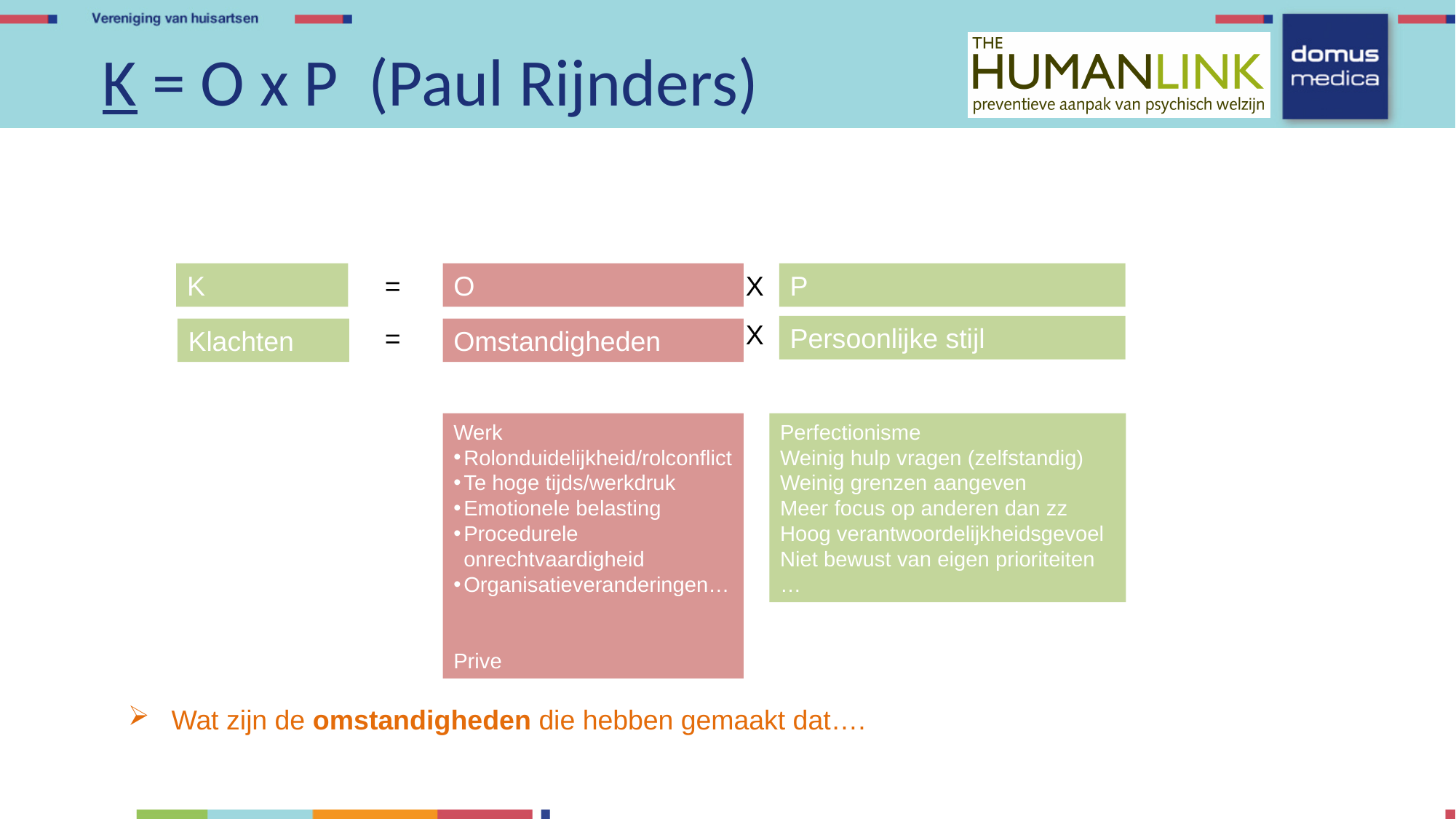

# K = O x P  (Paul Rijnders)
K
=
O
X
P
X
=
Persoonlijke stijl
Klachten
Omstandigheden
Werk
Rolonduidelijkheid/rolconflict
Te hoge tijds/werkdruk
Emotionele belasting
Procedurele onrechtvaardigheid
Organisatieveranderingen…

Prive
Perfectionisme
Weinig hulp vragen (zelfstandig)
Weinig grenzen aangeven
Meer focus op anderen dan zz
Hoog verantwoordelijkheidsgevoel
Niet bewust van eigen prioriteiten
…
Wat zijn de omstandigheden die hebben gemaakt dat….